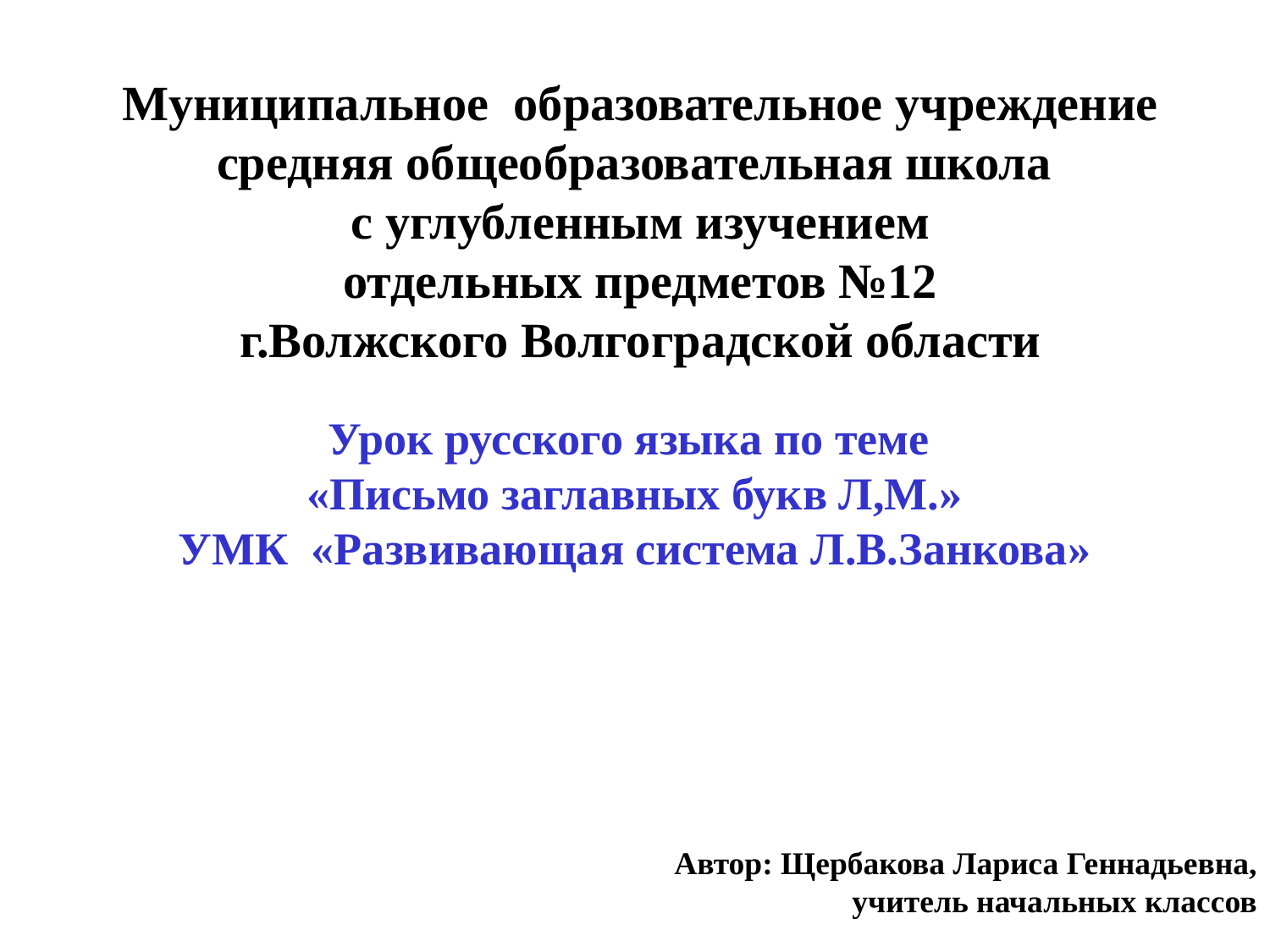

Муниципальное  образовательное учреждение
средняя общеобразовательная школа
с углубленным изучением
 отдельных предметов №12
г.Волжского Волгоградской области

Урок русского языка по теме
«Письмо заглавных букв Л,М.»
УМК  «Развивающая система Л.В.Занкова»
Автор: Щербакова Лариса Геннадьевна,
учитель начальных классов